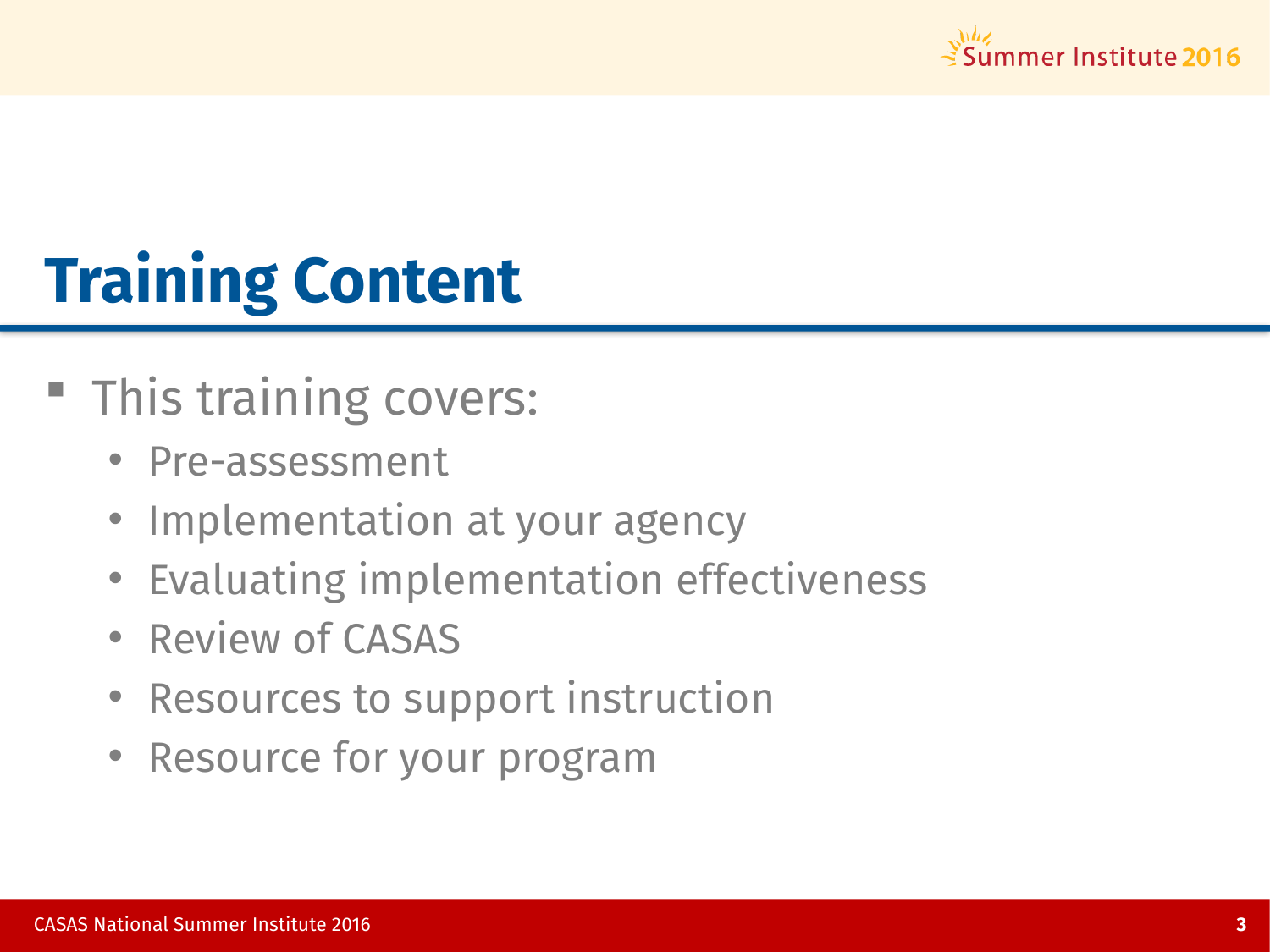

# Training Content
This training covers:
Pre-assessment
Implementation at your agency
Evaluating implementation effectiveness
Review of CASAS
Resources to support instruction
Resource for your program
CASAS National Summer Institute 2016
3